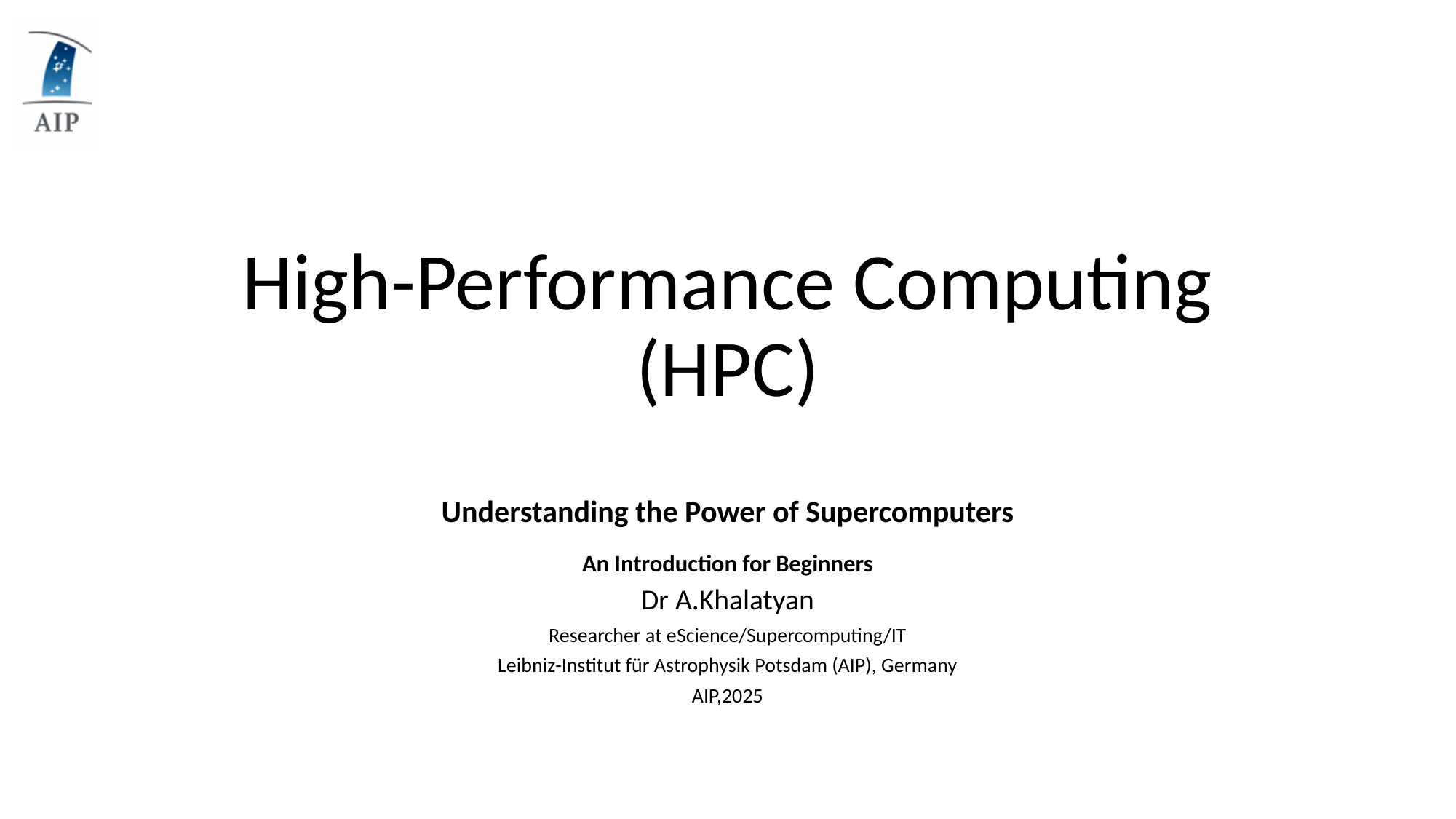

# High-Performance Computing (HPC)
Understanding the Power of Supercomputers
An Introduction for Beginners
Dr A.Khalatyan
Researcher at eScience/Supercomputing/IT
Leibniz-Institut für Astrophysik Potsdam (AIP), Germany
AIP,2025